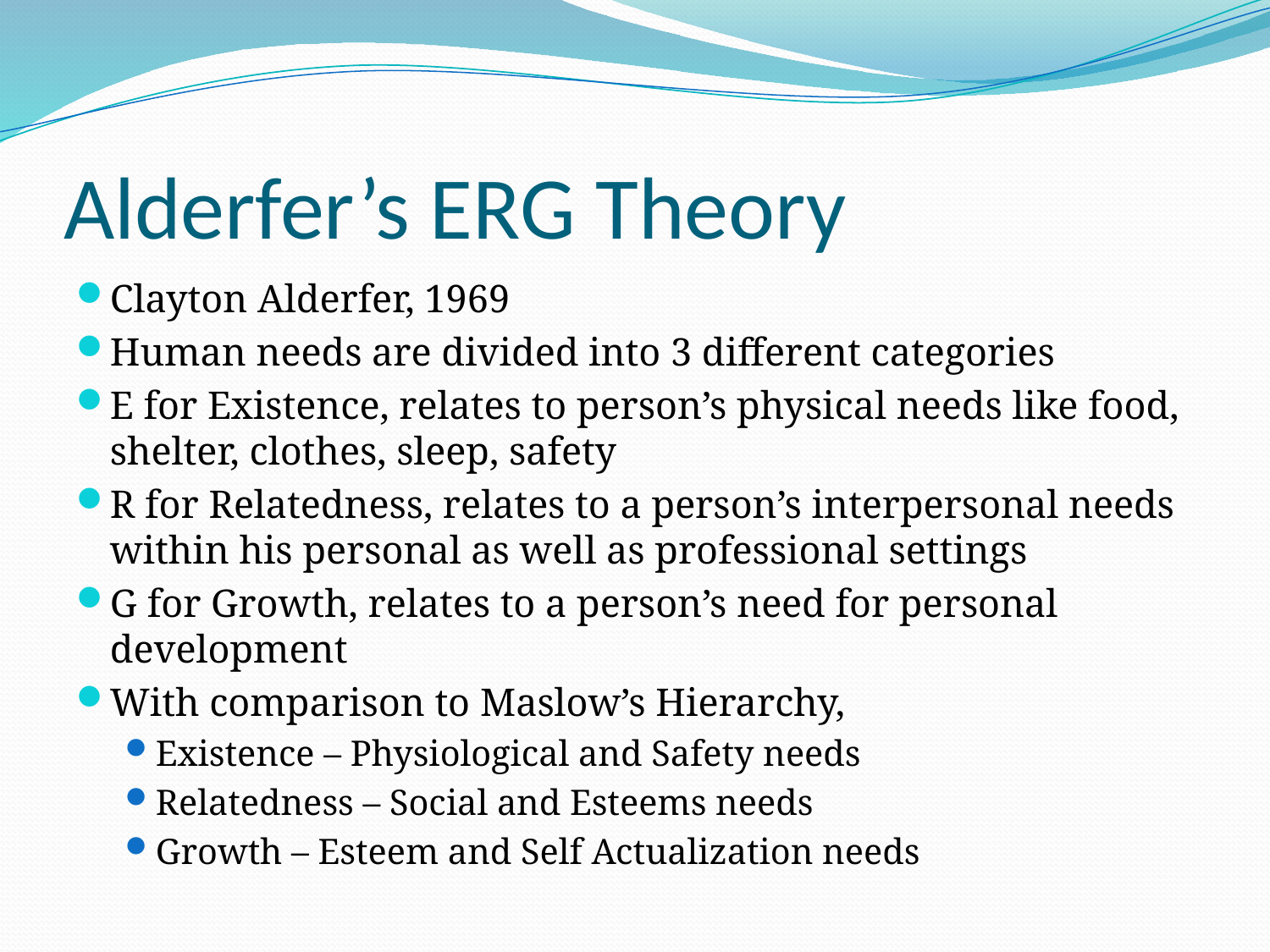

# Alderfer’s ERG Theory
Clayton Alderfer, 1969
Human needs are divided into 3 different categories
E for Existence, relates to person’s physical needs like food, shelter, clothes, sleep, safety
R for Relatedness, relates to a person’s interpersonal needs within his personal as well as professional settings
G for Growth, relates to a person’s need for personal development
With comparison to Maslow’s Hierarchy,
Existence – Physiological and Safety needs
Relatedness – Social and Esteems needs
Growth – Esteem and Self Actualization needs